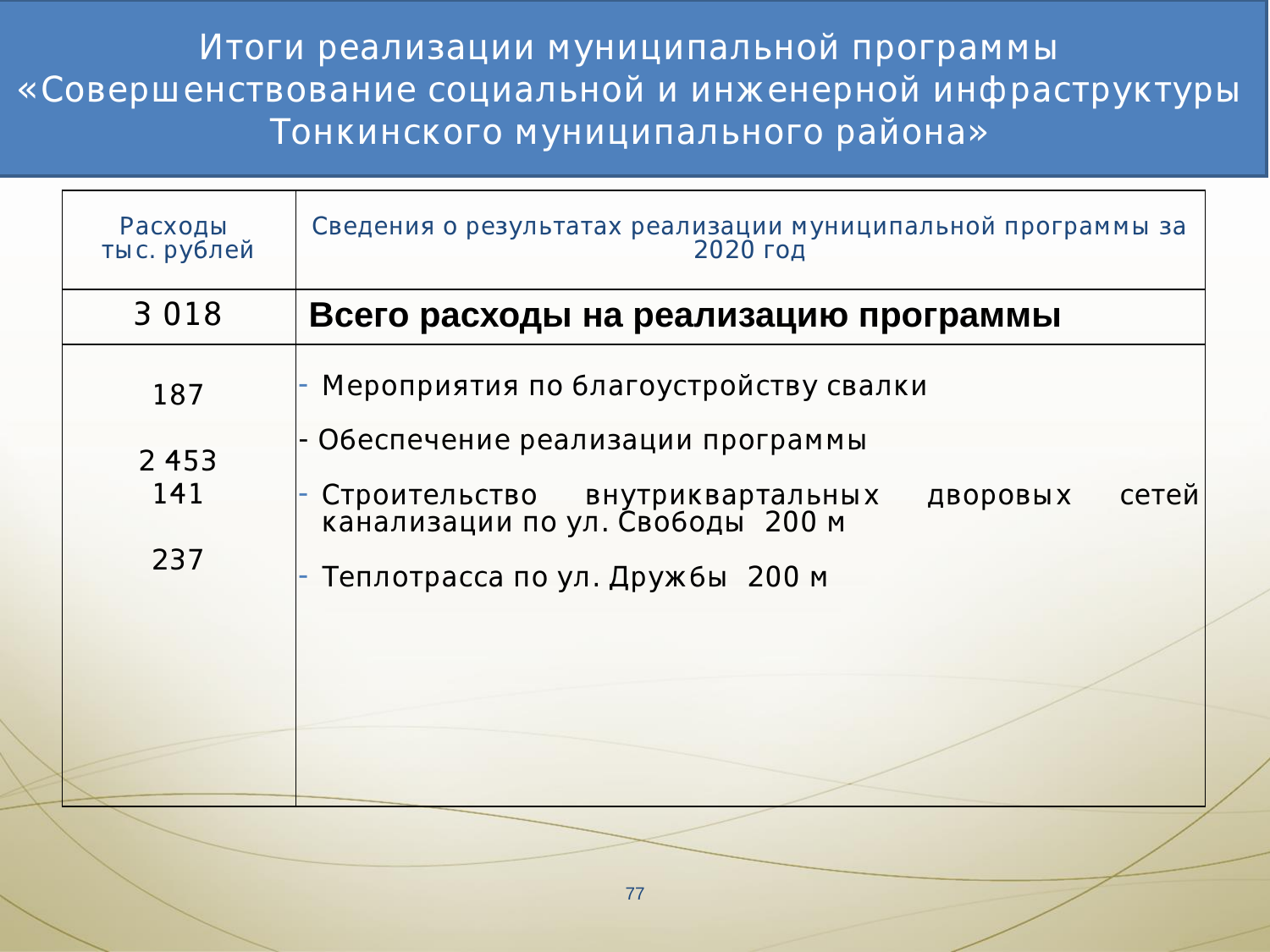

Итоги реализации муниципальной программы «Совершенствование социальной и инженерной инфраструктуры Тонкинского муниципального района»
| Расходы тыс. рублей | Сведения о результатах реализации муниципальной программы за 2020 год |
| --- | --- |
| 3 018 | Всего расходы на реализацию программы |
| 187 2 453 141 237 | Мероприятия по благоустройству свалки - Обеспечение реализации программы Строительство внутриквартальных дворовых сетей канализации по ул. Свободы 200 м Теплотрасса по ул. Дружбы 200 м |
77